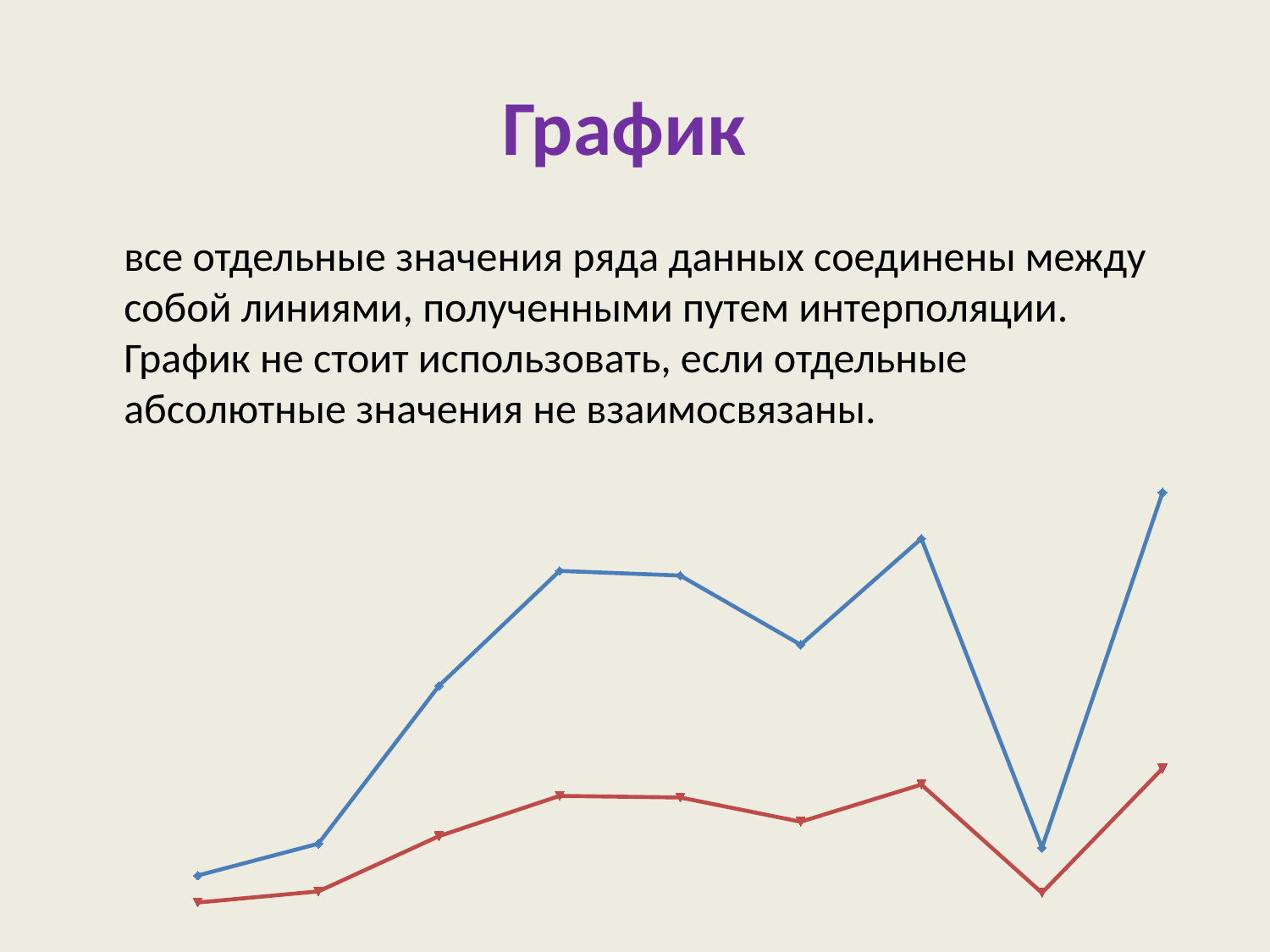

# График
	все отдельные значения ряда данных соединены между собой линиями, полученными путем интерполяции. График не стоит использовать, если отдельные абсолютные значения не взаимосвязаны.

### Chart

| Category |  |  |
|---|---|---|
| 36916 | 90.0 | 31.499999999999996 |
| 36946 | 159.0 | 55.65 |
| 36976 | 501.0 | 175.35 |
| 37006 | 750.0 | 262.5 |
| 37036 | 740.0 | 259.0 |
| 37066 | 590.0 | 206.5 |
| 37096 | 820.0 | 287.0 |
| 37126 | 150.0 | 52.5 |
| 37156 | 920.0 | 322.0 |